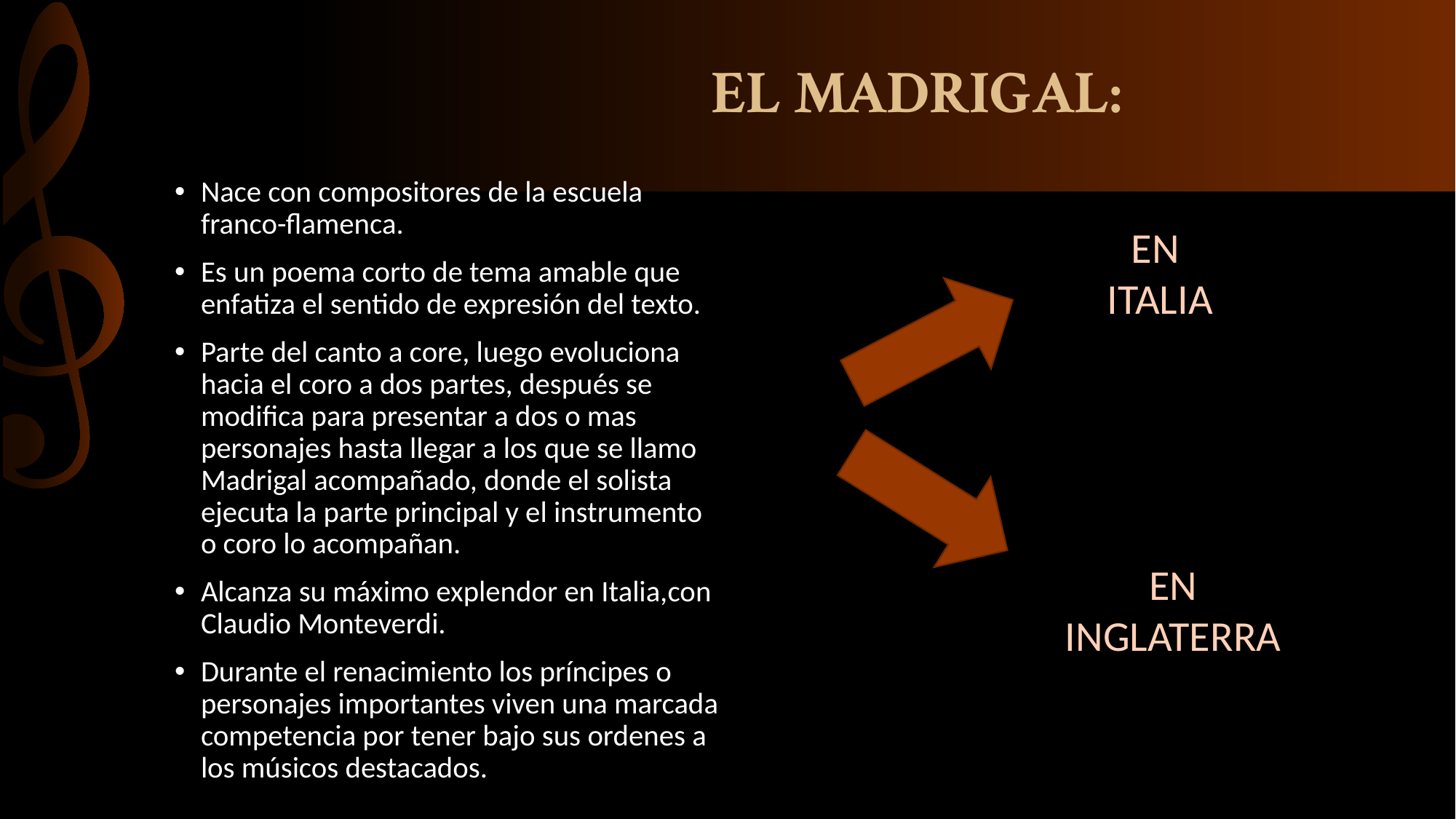

# EL MADRIGAL:
Nace con compositores de la escuela franco-flamenca.
Es un poema corto de tema amable que enfatiza el sentido de expresión del texto.
Parte del canto a core, luego evoluciona hacia el coro a dos partes, después se modifica para presentar a dos o mas personajes hasta llegar a los que se llamo Madrigal acompañado, donde el solista ejecuta la parte principal y el instrumento o coro lo acompañan.
Alcanza su máximo explendor en Italia,con Claudio Monteverdi.
Durante el renacimiento los príncipes o personajes importantes viven una marcada competencia por tener bajo sus ordenes a los músicos destacados.

EN
 ITALIA

EN INGLATERRA